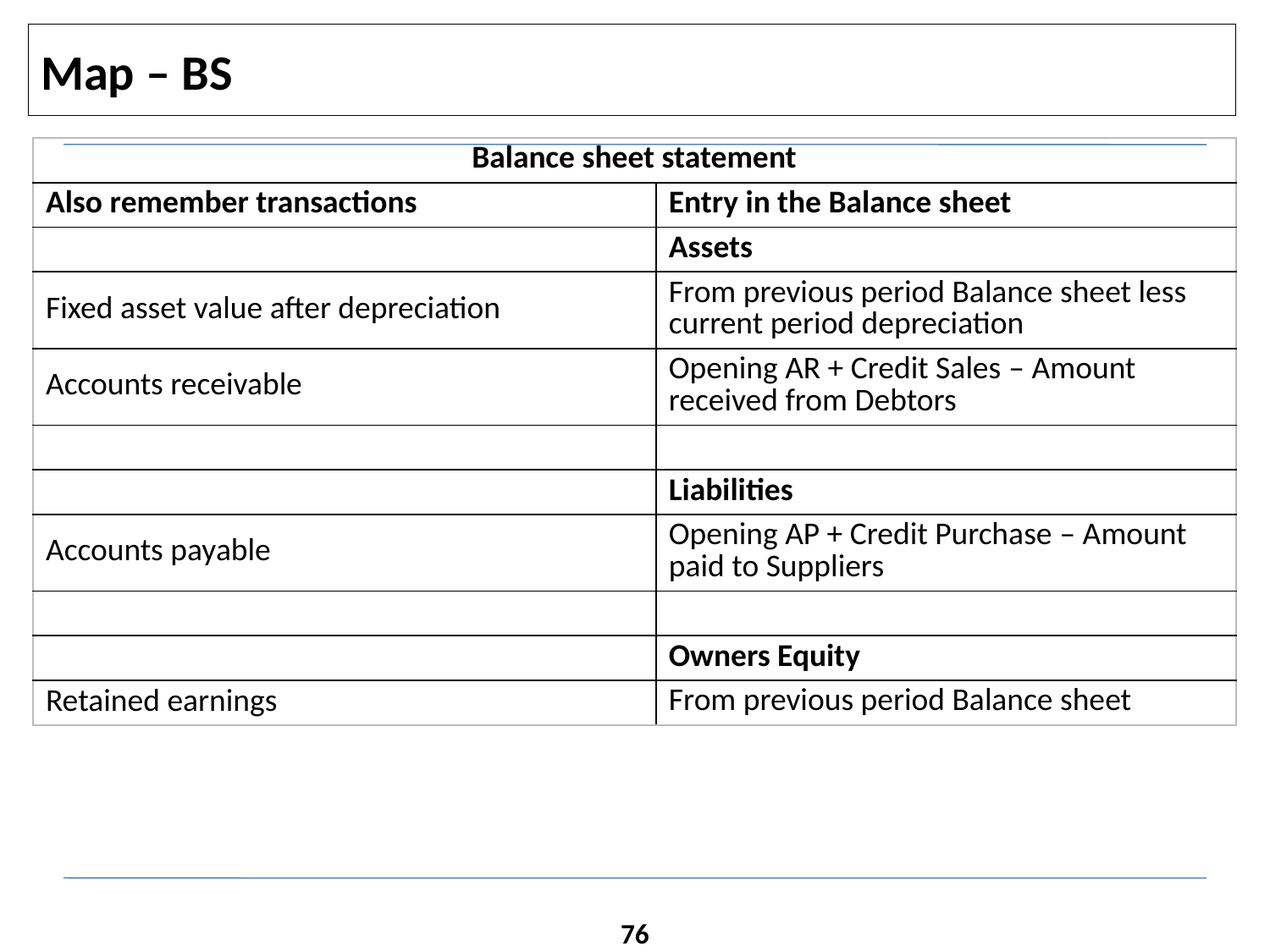

# Map – BS
| Balance sheet statement |  |
| --- | --- |
| Also remember transactions | Entry in the Balance sheet |
|  | Assets |
| Fixed asset value after depreciation | From previous period Balance sheet less current period depreciation |
| Accounts receivable | Opening AR + Credit Sales – Amount received from Debtors |
|  |  |
|  | Liabilities |
| Accounts payable | Opening AP + Credit Purchase – Amount paid to Suppliers |
|  |  |
|  | Owners Equity |
| Retained earnings | From previous period Balance sheet |
76